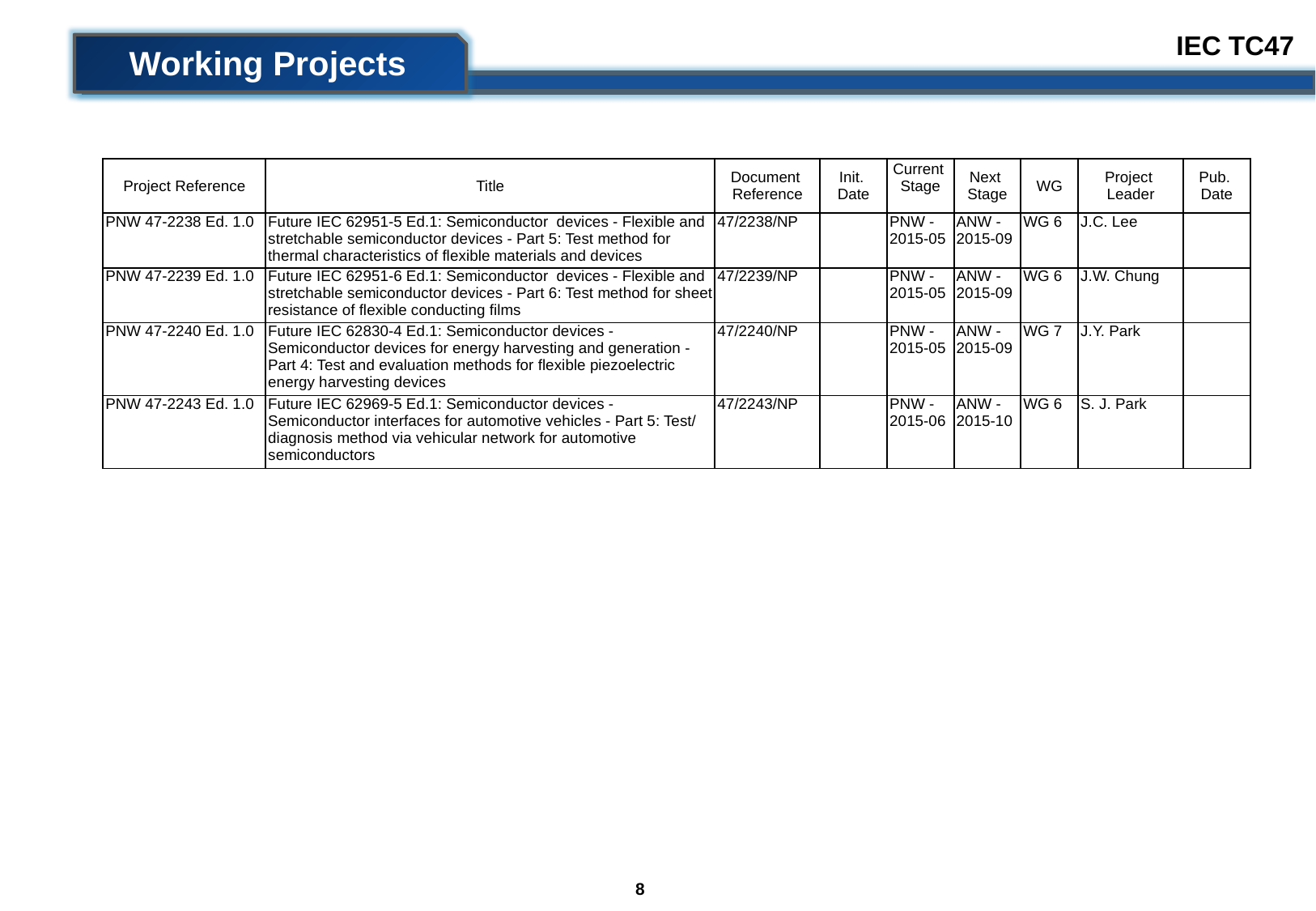

IEC TC47
Working Projects
| Project Reference | Title | Document Reference | Init. Date | Current Stage | Next Stage | WG | Project Leader | Pub. Date |
| --- | --- | --- | --- | --- | --- | --- | --- | --- |
| PNW 47-2238 Ed. 1.0 | Future IEC 62951-5 Ed.1: Semiconductor devices - Flexible and stretchable semiconductor devices - Part 5: Test method for thermal characteristics of flexible materials and devices | 47/2238/NP |  | PNW - 2015-05 | ANW - 2015-09 | WG 6 | J.C. Lee |  |
| PNW 47-2239 Ed. 1.0 | Future IEC 62951-6 Ed.1: Semiconductor devices - Flexible and stretchable semiconductor devices - Part 6: Test method for sheet resistance of flexible conducting films | 47/2239/NP |  | PNW - 2015-05 | ANW - 2015-09 | WG 6 | J.W. Chung |  |
| PNW 47-2240 Ed. 1.0 | Future IEC 62830-4 Ed.1: Semiconductor devices - Semiconductor devices for energy harvesting and generation - Part 4: Test and evaluation methods for flexible piezoelectric energy harvesting devices | 47/2240/NP |  | PNW - 2015-05 | ANW - 2015-09 | WG 7 | J.Y. Park |  |
| PNW 47-2243 Ed. 1.0 | Future IEC 62969-5 Ed.1: Semiconductor devices - Semiconductor interfaces for automotive vehicles - Part 5: Test/diagnosis method via vehicular network for automotive semiconductors | 47/2243/NP |  | PNW - 2015-06 | ANW - 2015-10 | WG 6 | S. J. Park |  |